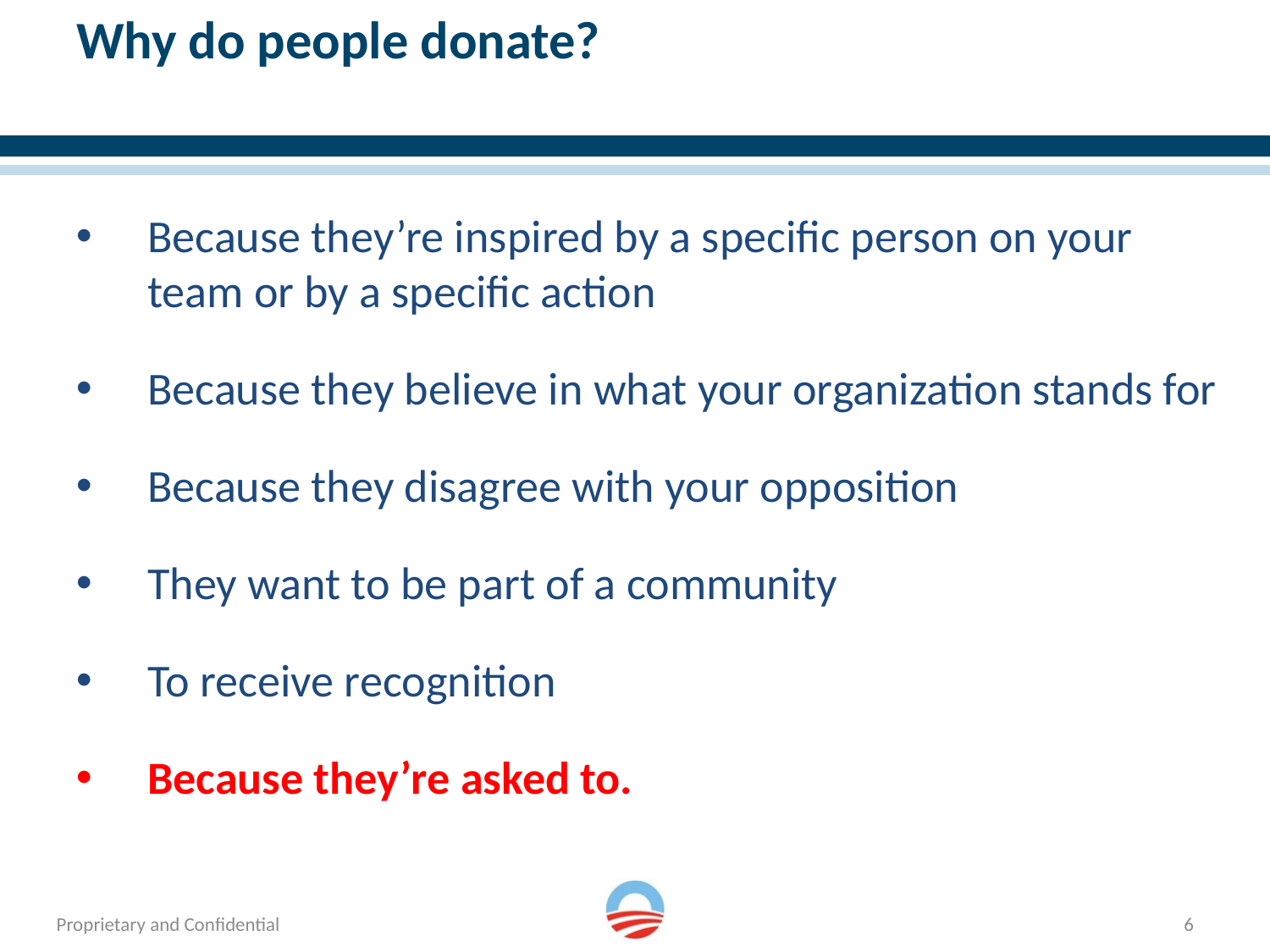

# Why do people donate?
Because they’re inspired by a specific person on your team or by a specific action
Because they believe in what your organization stands for
Because they disagree with your opposition
They want to be part of a community
To receive recognition
Because they’re asked to.
6